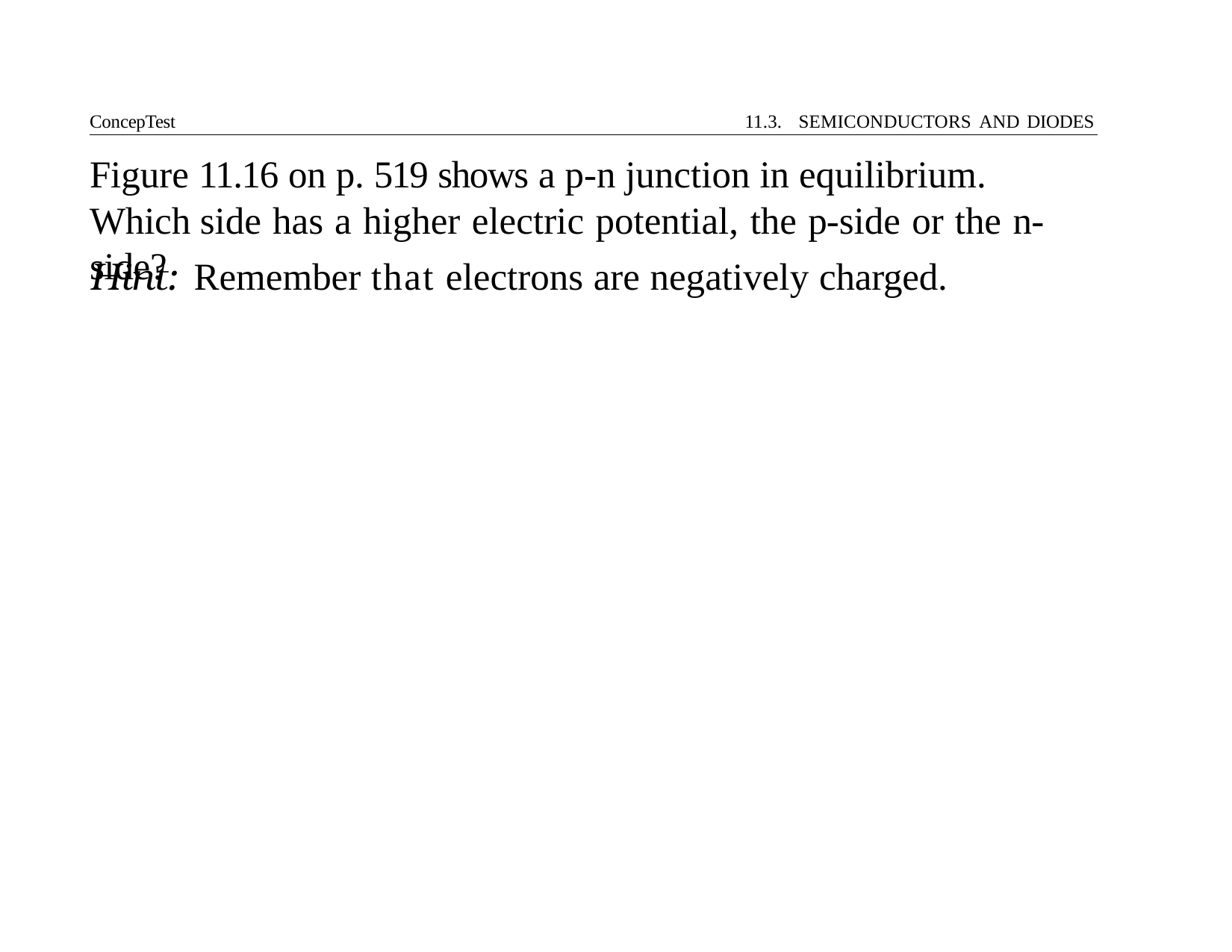

ConcepTest	11.3.  SEMICONDUCTORS AND DIODES

# Figure 11.16 on p. 519 shows a p-n junction in equilibrium. Which side has a higher electric potential, the p-side or the n-side?
Hint:	Remember that electrons are negatively charged.